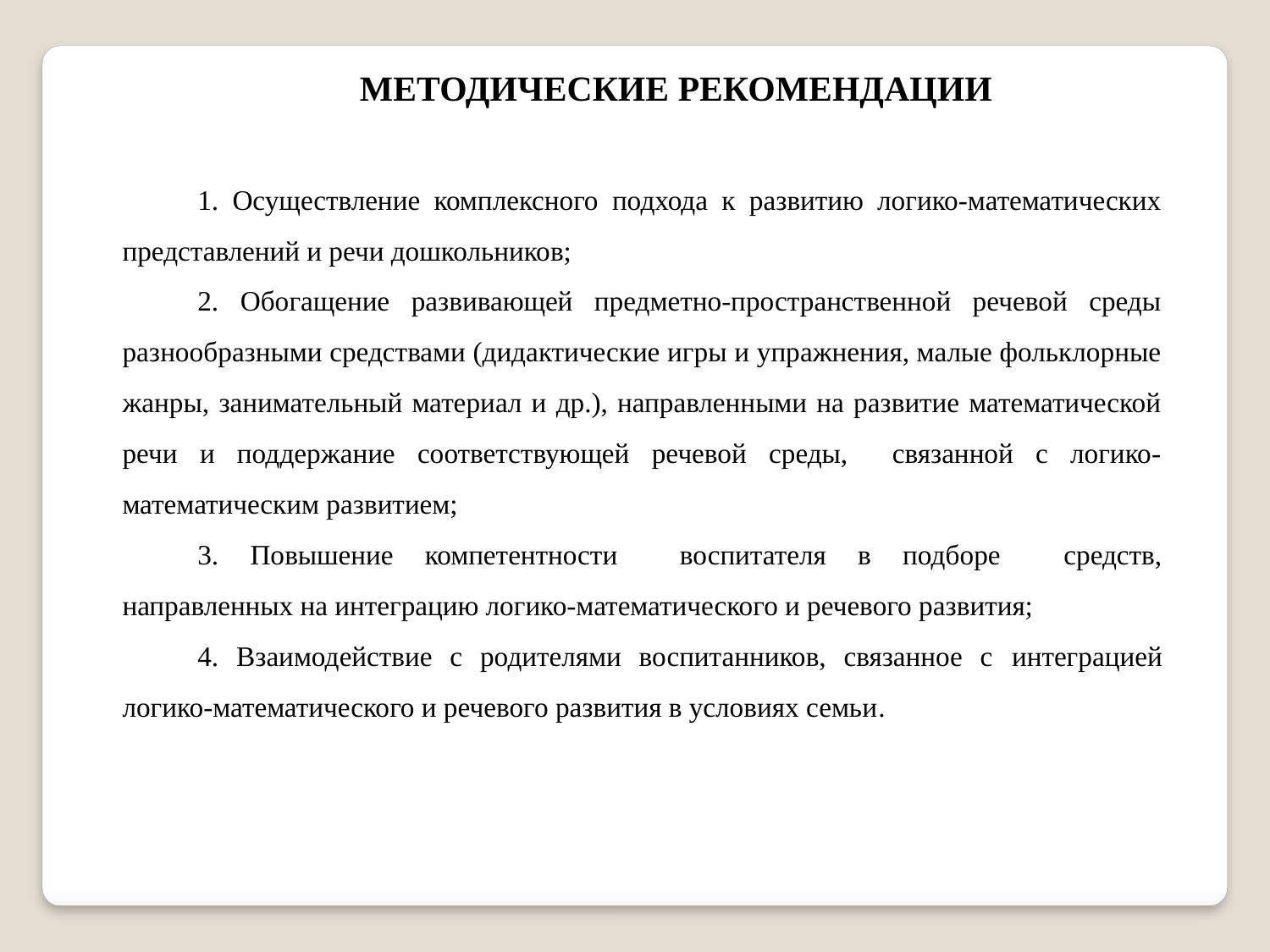

Методические рекомендации

1. Осуществление комплексного подхода к развитию логико-математических представлений и речи дошкольников;
2. Обогащение развивающей предметно-пространственной речевой среды разнообразными средствами (дидактические игры и упражнения, малые фольклорные жанры, занимательный материал и др.), направленными на развитие математической речи и поддержание соответствующей речевой среды,  связанной с логико-математическим развитием;
3. Повышение компетентности	воспитателя в подборе  средств, направленных на интеграцию логико-математического и речевого развития;
4. Взаимодействие с родителями воспитанников, связанное с интеграцией логико-математического и речевого развития в условиях семьи.